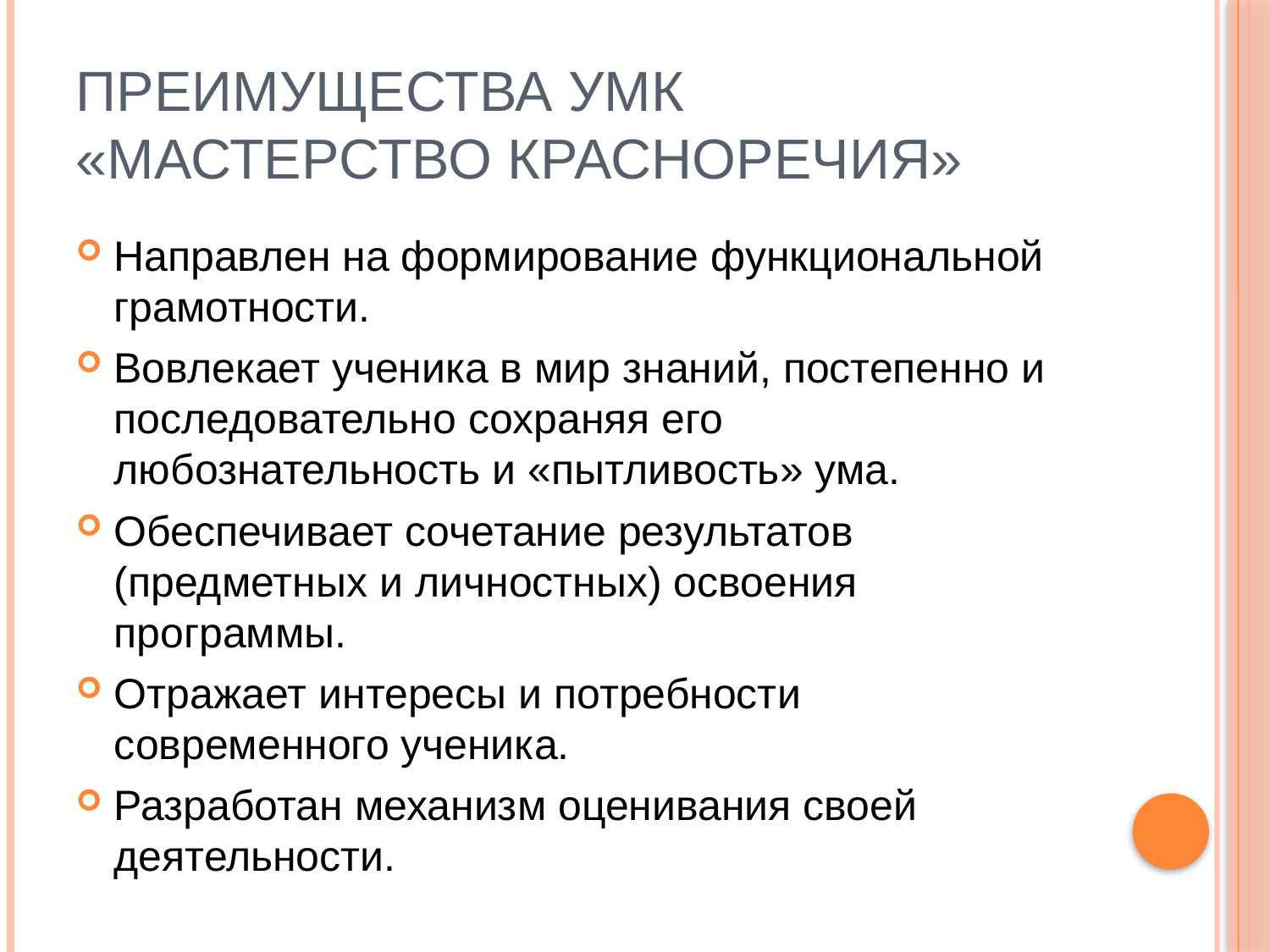

# Преимущества УМК «Мастерство красноречия»
Направлен на формирование функциональной грамотности.
Вовлекает ученика в мир знаний, постепенно и последовательно сохраняя его любознательность и «пытливость» ума.
Обеспечивает сочетание результатов (предметных и личностных) освоения программы.
Отражает интересы и потребности современного ученика.
Разработан механизм оценивания своей деятельности.